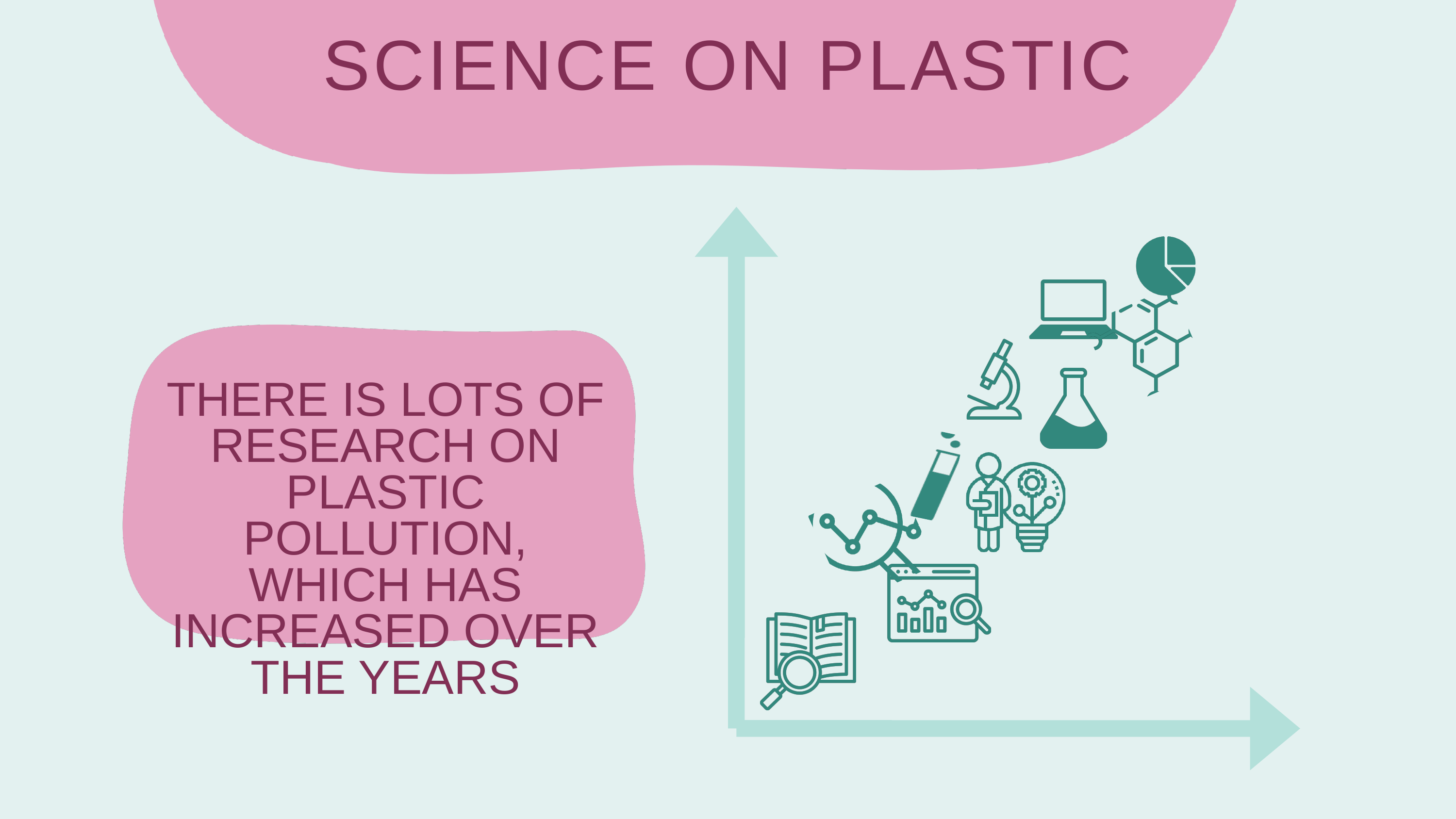

SCIENCE ON PLASTIC

THERE IS LOTS OF RESEARCH ON PLASTIC POLLUTION, WHICH HAS INCREASED OVER THE YEARS